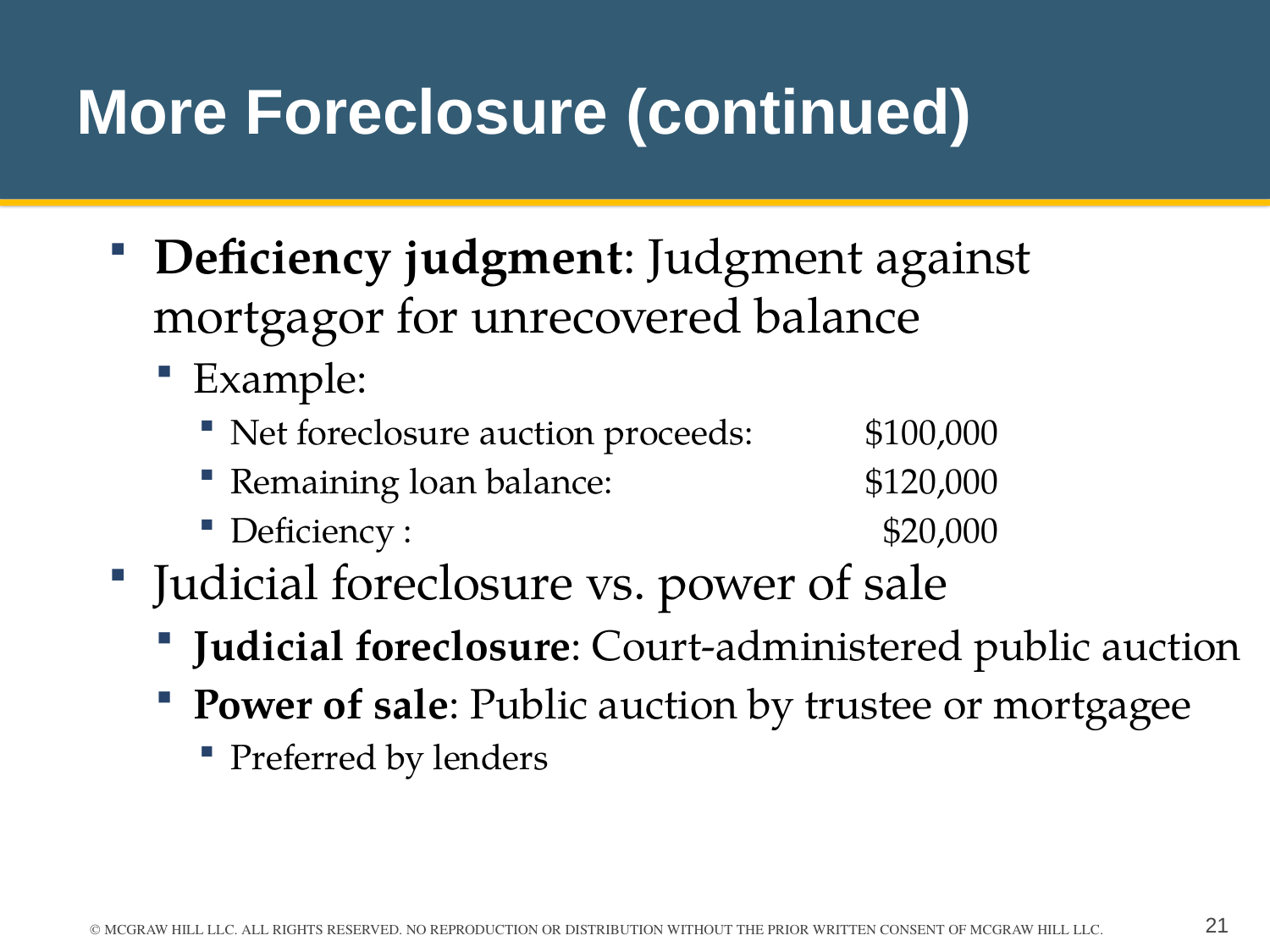

# More Foreclosure (continued)
Deficiency judgment: Judgment against mortgagor for unrecovered balance
Example:
Net foreclosure auction proceeds: 	$100,000
Remaining loan balance:  		$120,000
Deficiency :  				  $20,000
Judicial foreclosure vs. power of sale
Judicial foreclosure: Court-administered public auction
Power of sale: Public auction by trustee or mortgagee
Preferred by lenders
© MCGRAW HILL LLC. ALL RIGHTS RESERVED. NO REPRODUCTION OR DISTRIBUTION WITHOUT THE PRIOR WRITTEN CONSENT OF MCGRAW HILL LLC.
21